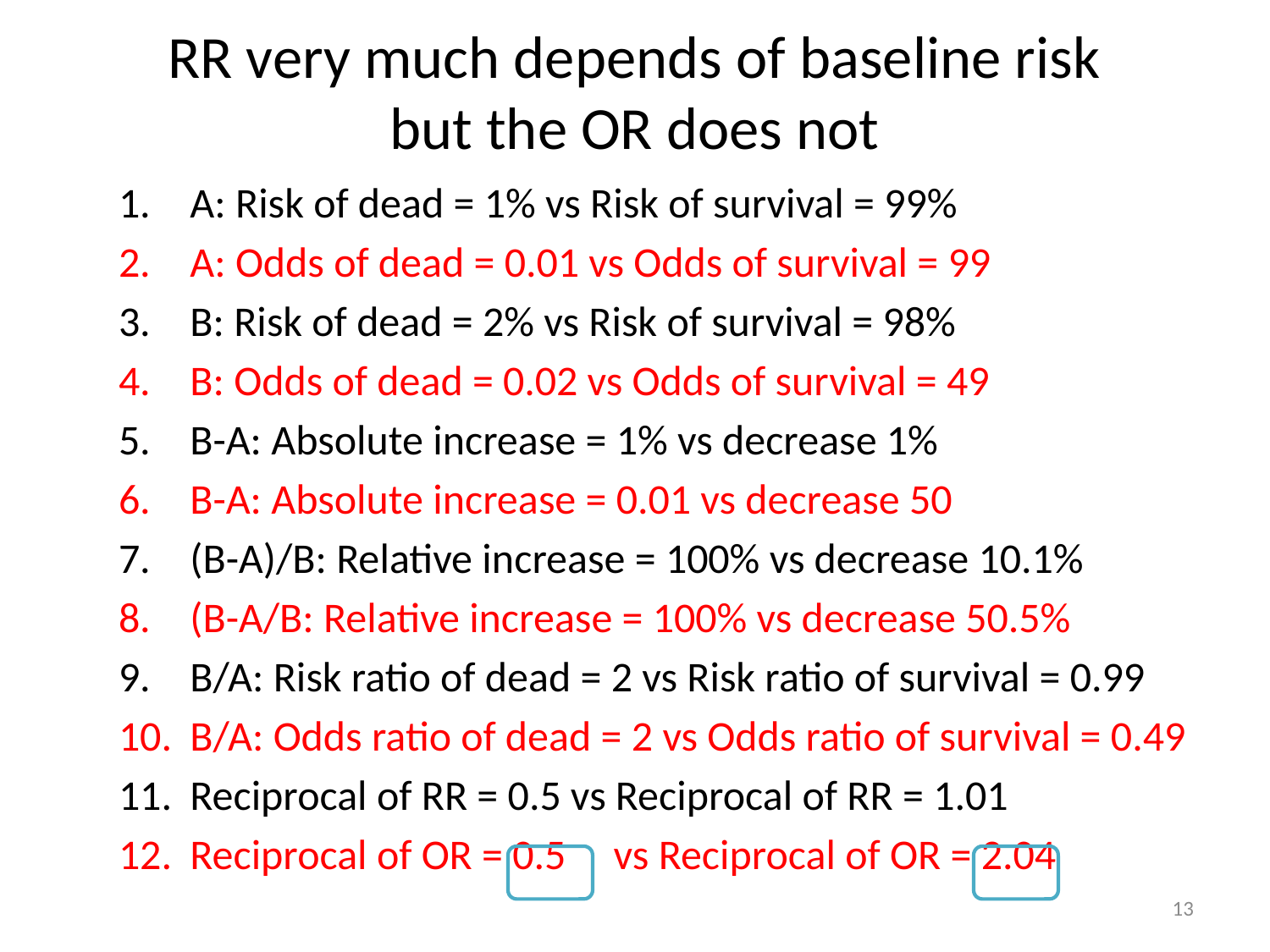

# RR very much depends of baseline risk but the OR does not
A: Risk of dead = 1% vs Risk of survival = 99%
A: Odds of dead = 0.01 vs Odds of survival = 99
B: Risk of dead = 2% vs Risk of survival = 98%
B: Odds of dead = 0.02 vs Odds of survival = 49
B-A: Absolute increase = 1% vs decrease 1%
B-A: Absolute increase = 0.01 vs decrease 50
(B-A)/B: Relative increase = 100% vs decrease 10.1%
(B-A/B: Relative increase = 100% vs decrease 50.5%
B/A: Risk ratio of dead = 2 vs Risk ratio of survival = 0.99
B/A: Odds ratio of dead = 2 vs Odds ratio of survival = 0.49
Reciprocal of RR = 0.5 vs Reciprocal of RR = 1.01
Reciprocal of OR = 0.5     vs Reciprocal of OR = 2.04

13